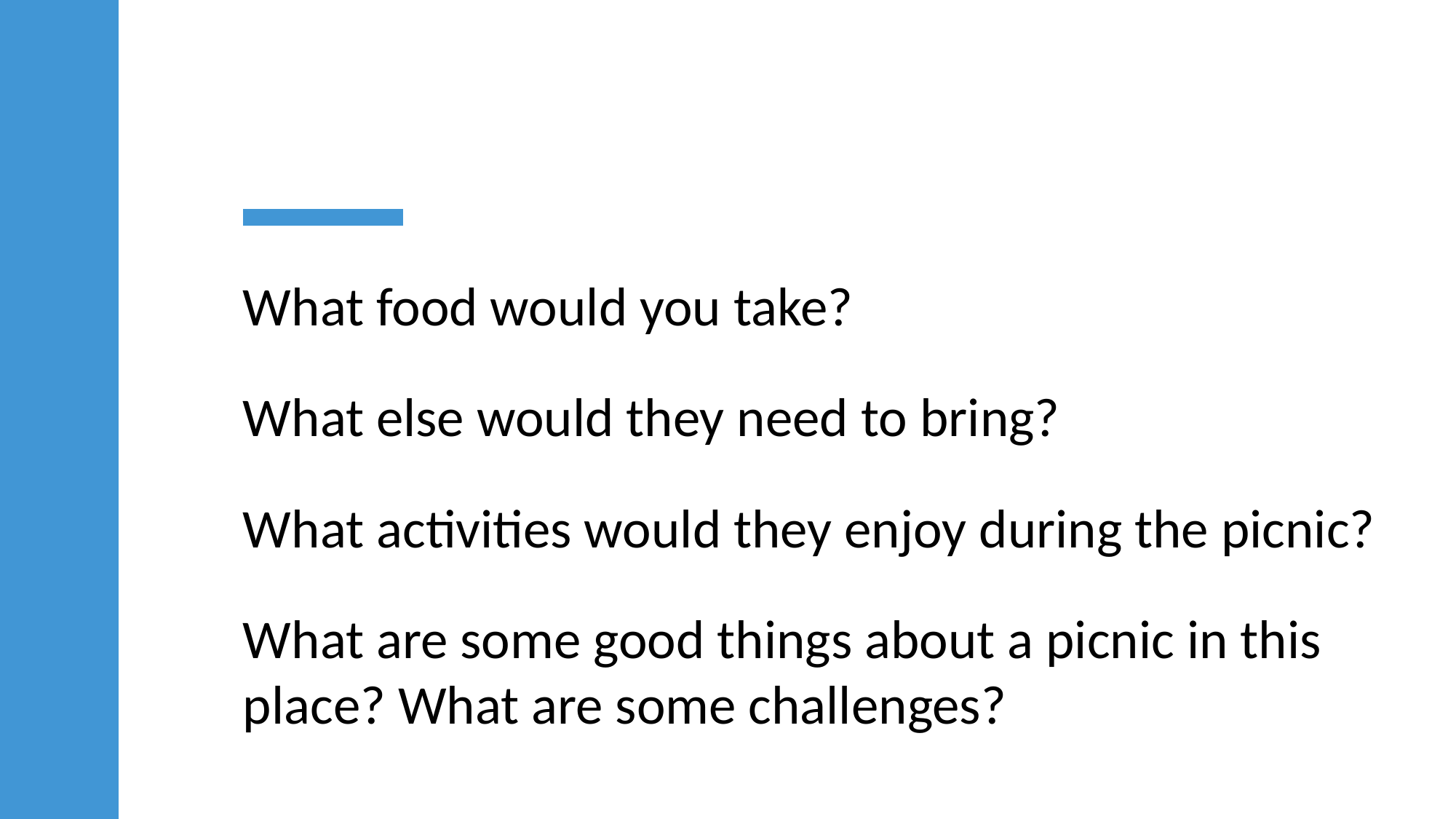

What food would you take?
What else would they need to bring?
What activities would they enjoy during the picnic?
What are some good things about a picnic in this place? What are some challenges?